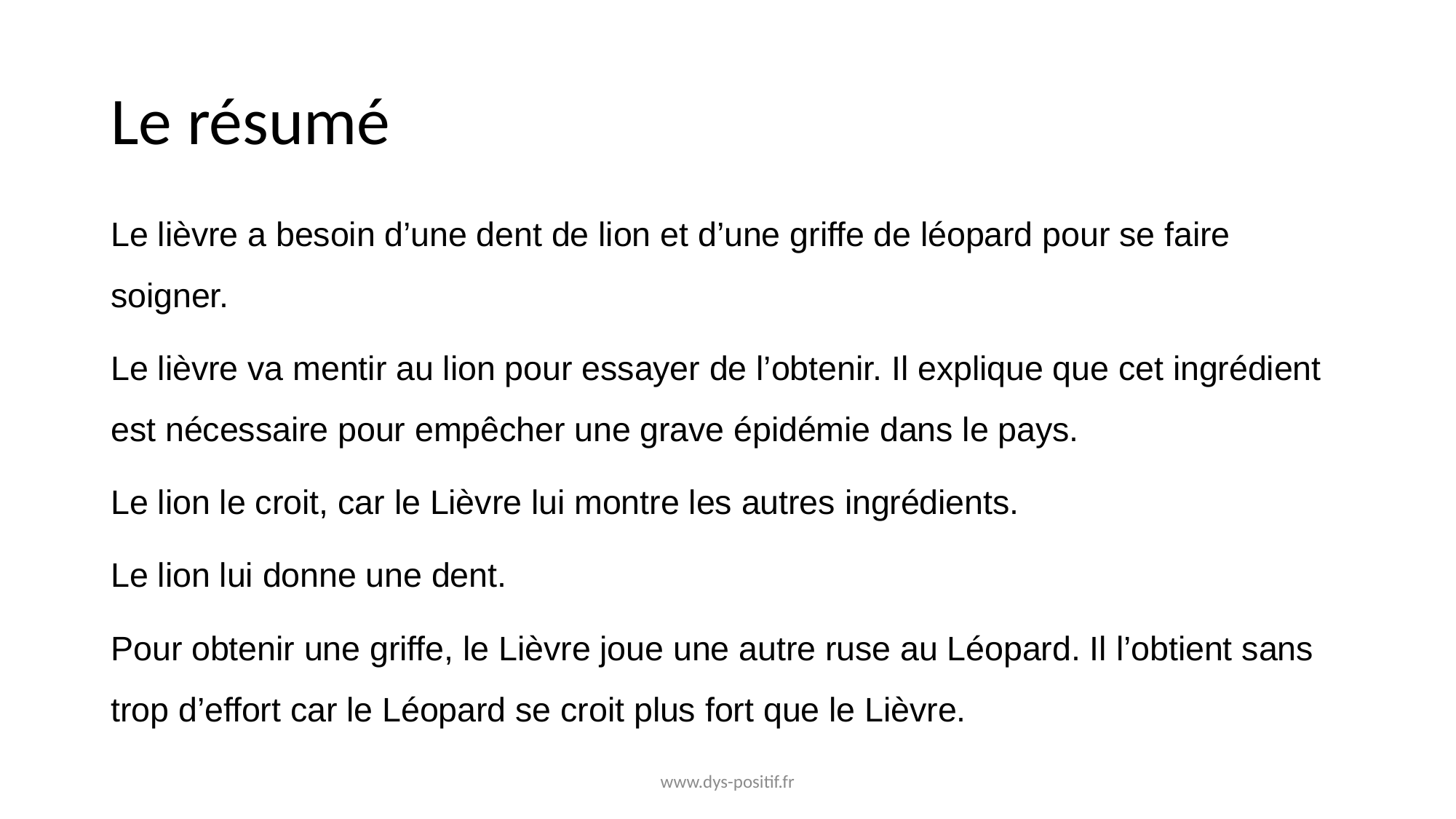

# Le résumé
Le lièvre a besoin d’une dent de lion et d’une griffe de léopard pour se faire soigner.
Le lièvre va mentir au lion pour essayer de l’obtenir. Il explique que cet ingrédient est nécessaire pour empêcher une grave épidémie dans le pays.
Le lion le croit, car le Lièvre lui montre les autres ingrédients.
Le lion lui donne une dent.
Pour obtenir une griffe, le Lièvre joue une autre ruse au Léopard. Il l’obtient sans trop d’effort car le Léopard se croit plus fort que le Lièvre.
www.dys-positif.fr